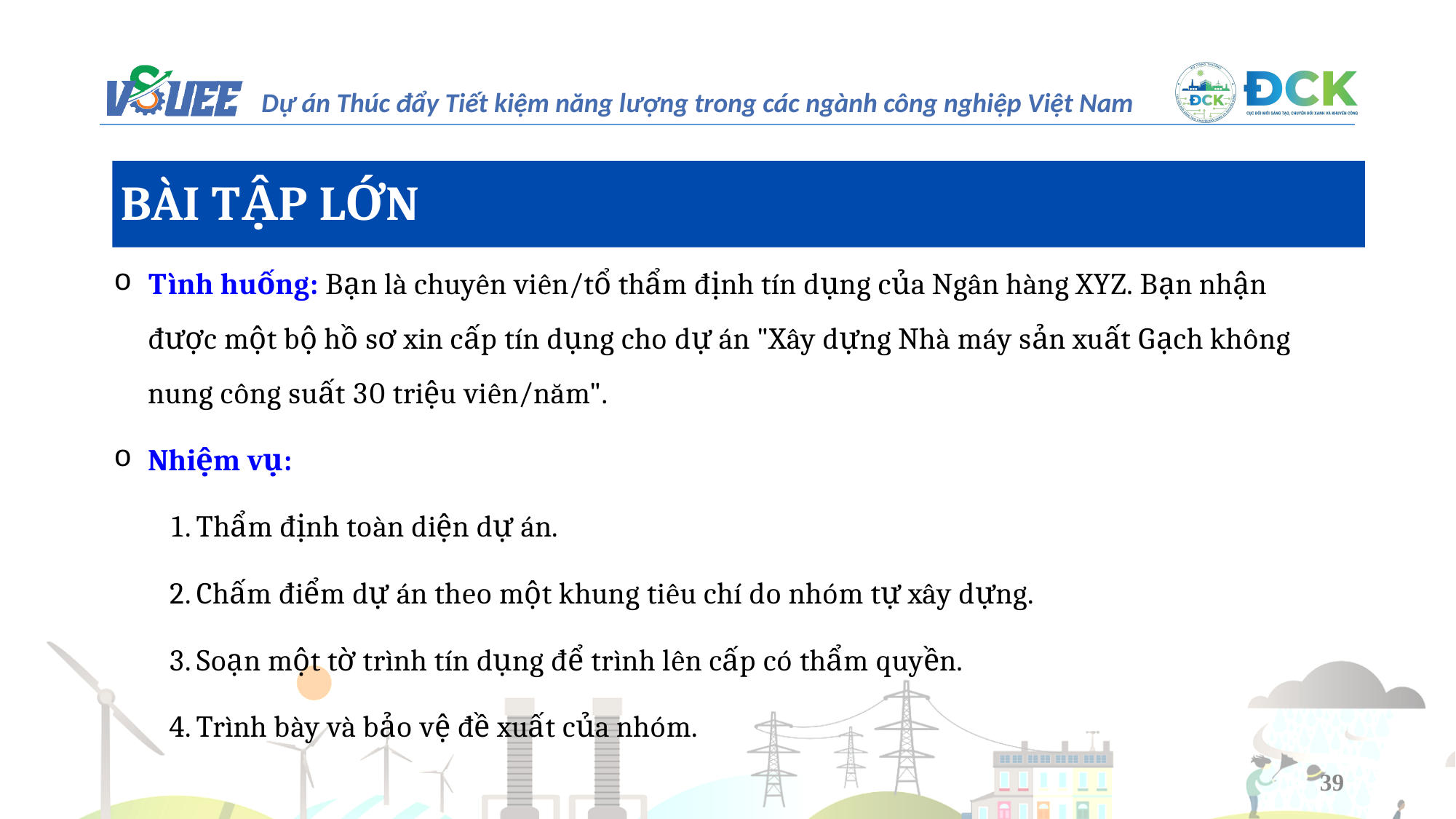

BÀI TẬP LỚN

Tình huống: Bạn là chuyên viên/tổ thẩm định tín dụng của Ngân hàng XYZ. Bạn nhận được một bộ hồ sơ xin cấp tín dụng cho dự án "Xây dựng Nhà máy sản xuất Gạch không nung công suất 30 triệu viên/năm".
Nhiệm vụ:
Thẩm định toàn diện dự án.
Chấm điểm dự án theo một khung tiêu chí do nhóm tự xây dựng.
Soạn một tờ trình tín dụng để trình lên cấp có thẩm quyền.
Trình bày và bảo vệ đề xuất của nhóm.
39